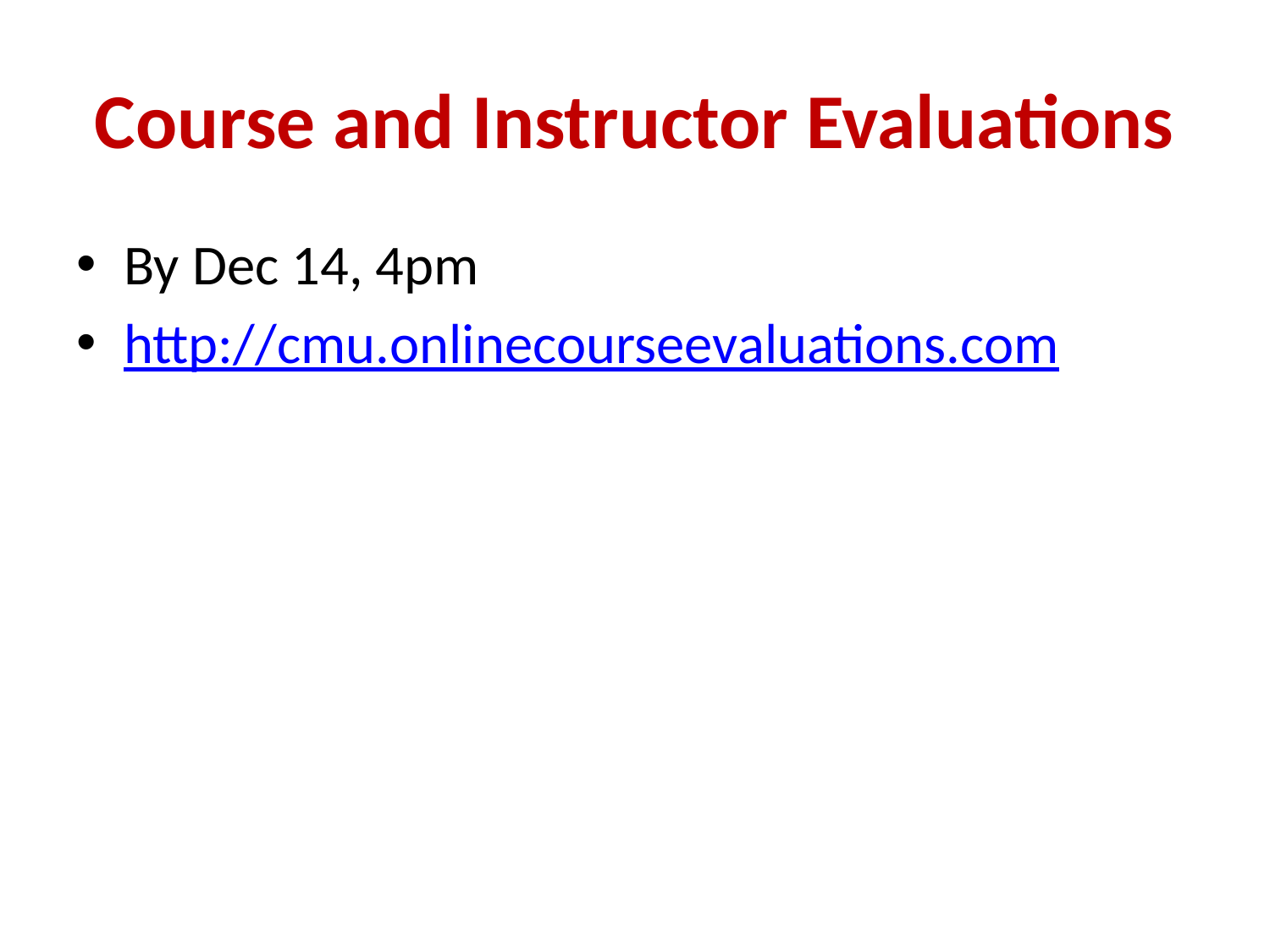

# Course and Instructor Evaluations
By Dec 14, 4pm
http://cmu.onlinecourseevaluations.com